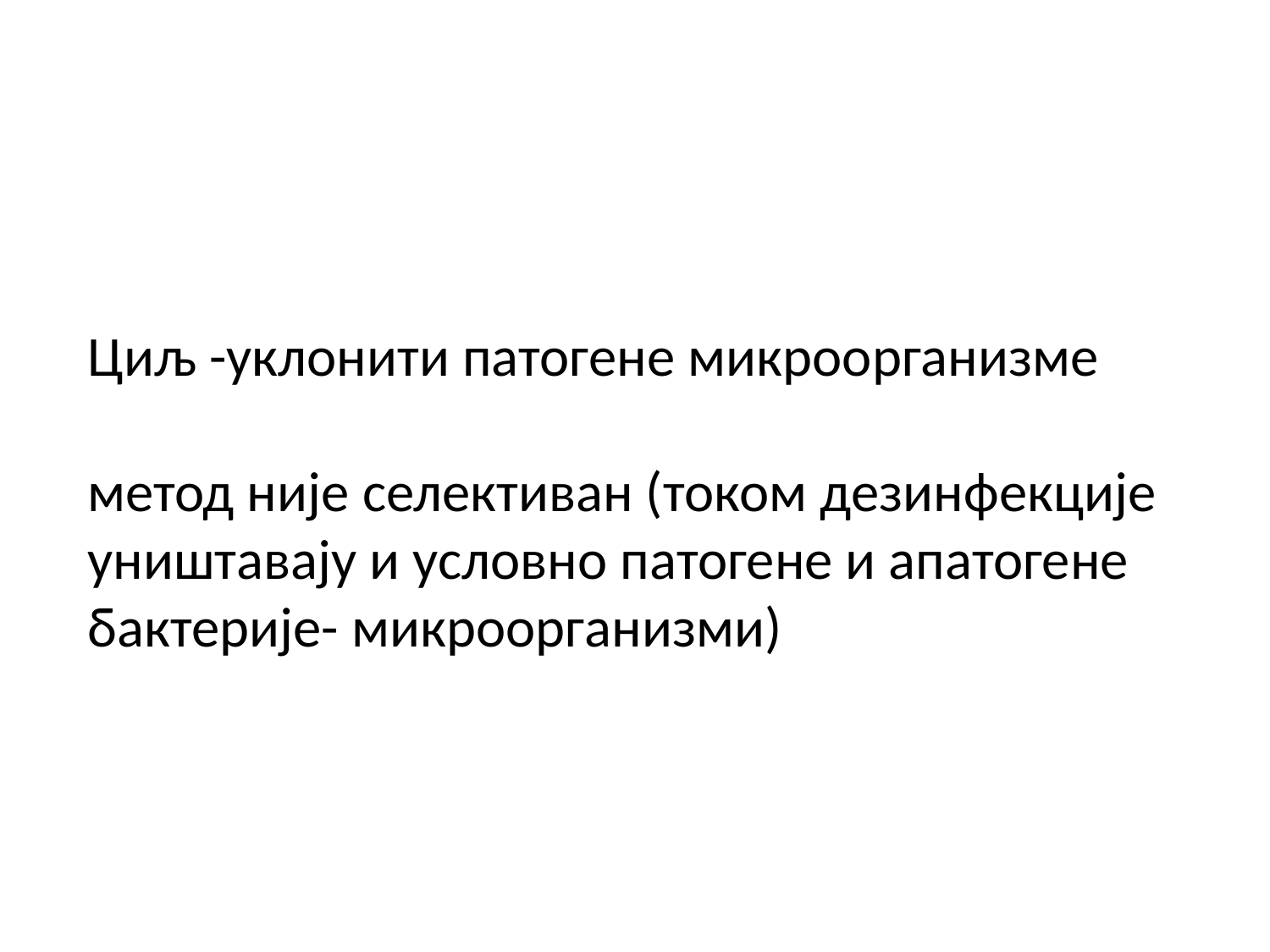

Циљ -уклонити патогене микроорганизме

метод није селективан (током дезинфекције уништавају и условно патогене и апатогене бактерије- микроорганизми)